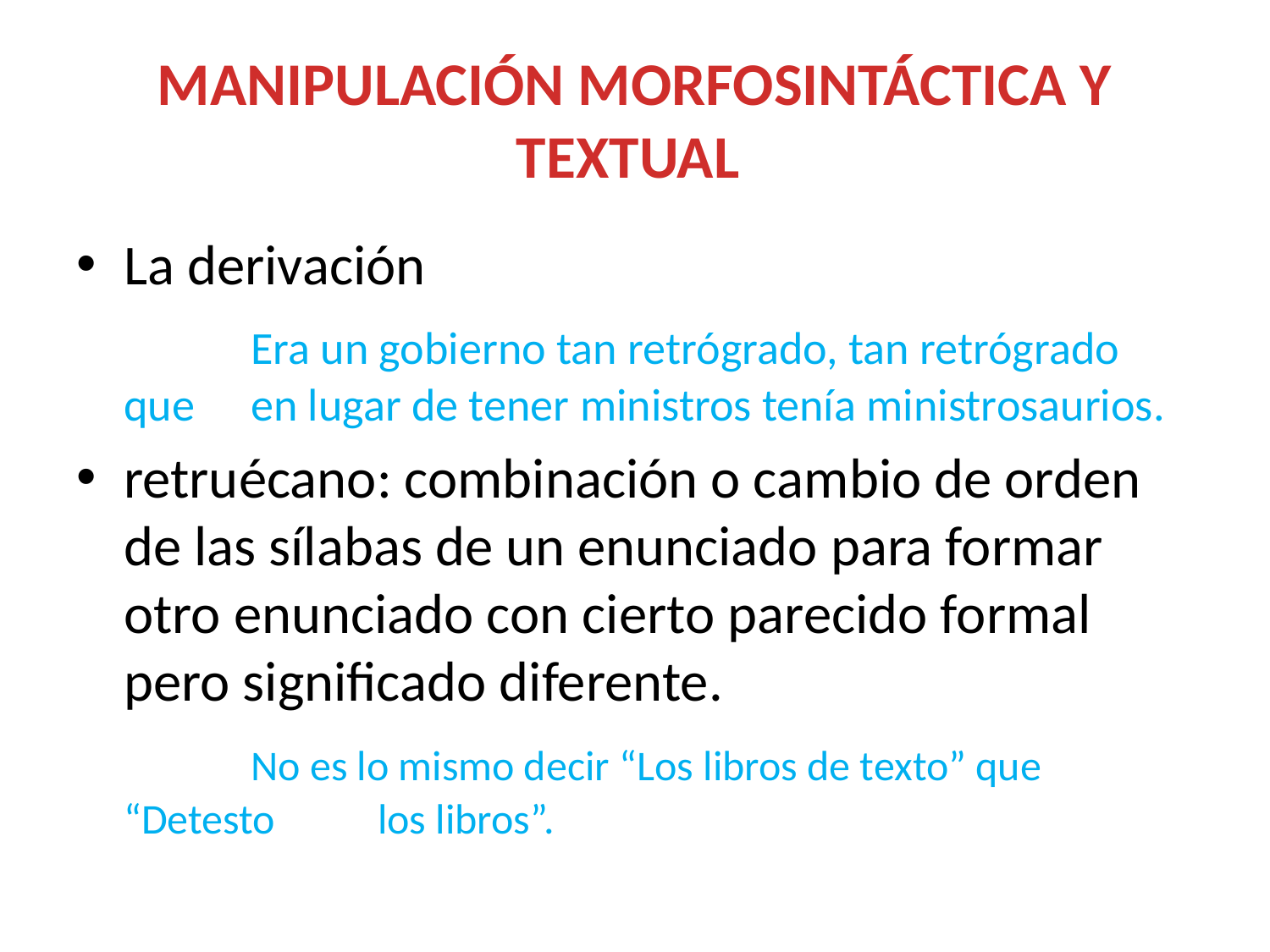

# MANIPULACIÓN MORFOSINTÁCTICA Y TEXTUAL
La derivación
		Era un gobierno tan retrógrado, tan retrógrado que 	en lugar de tener ministros tenía ministrosaurios.
retruécano: combinación o cambio de orden de las sílabas de un enunciado para formar otro enunciado con cierto parecido formal pero significado diferente.
		No es lo mismo decir “Los libros de texto” que “Detesto 	los libros”.